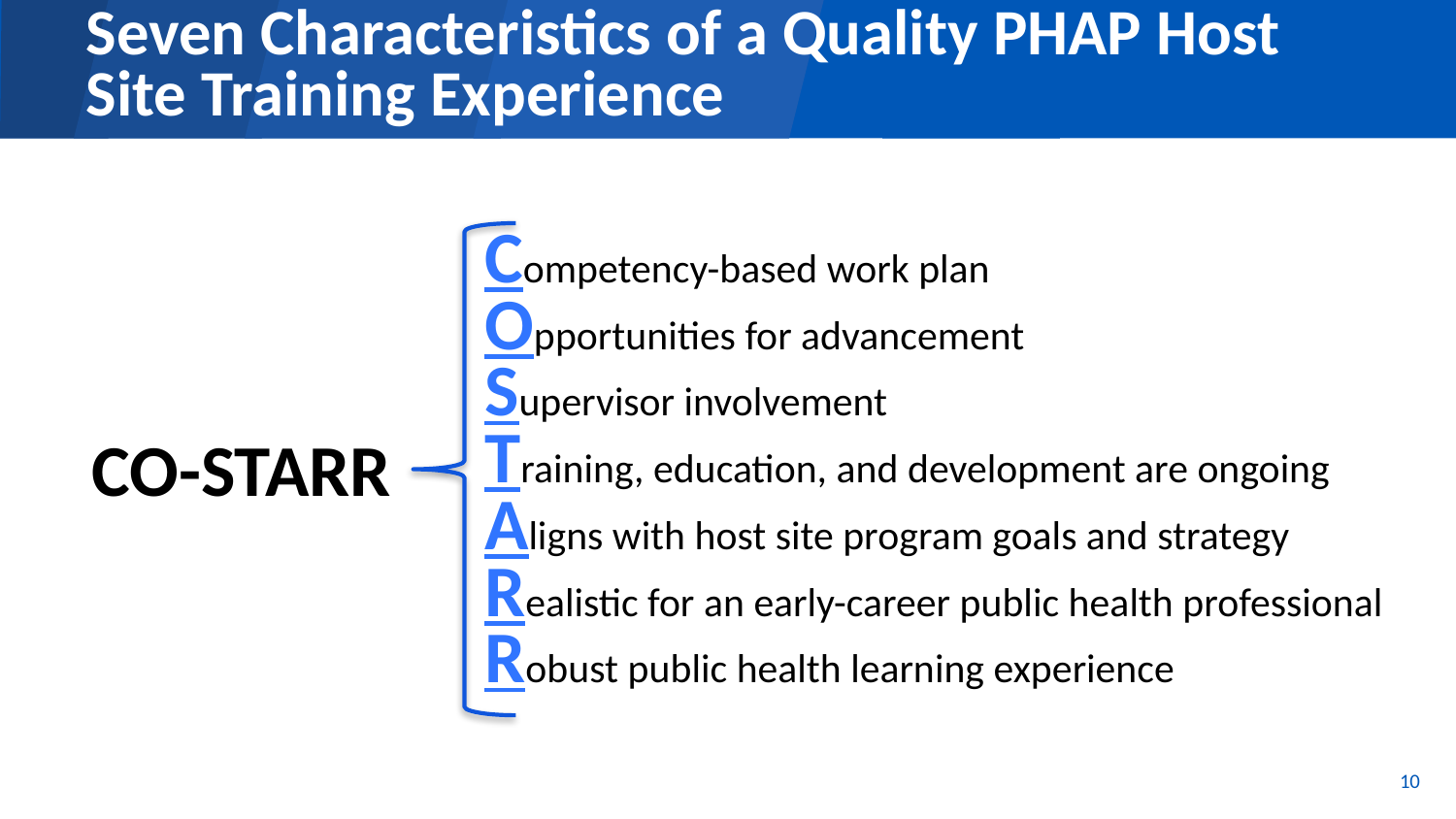

# Seven Characteristics of a Quality PHAP Host Site Training Experience

Competency-based work plan
Opportunities for advancement
Supervisor involvement
Training, education, and development are ongoing
Aligns with host site program goals and strategy
Realistic for an early-career public health professional
Robust public health learning experience
CO-STARR
10